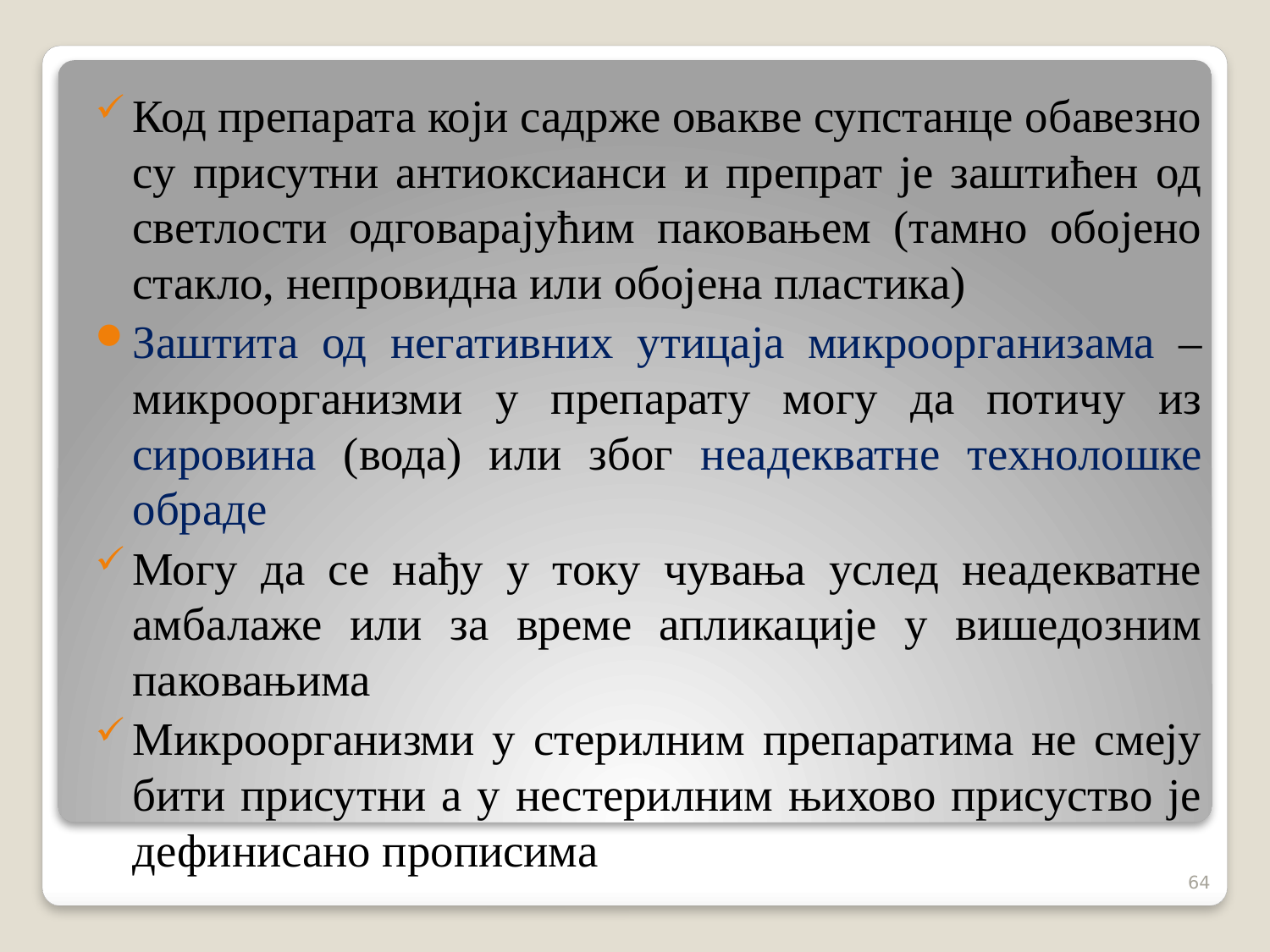

Код препарата који садрже овакве супстанце обавезно су присутни антиоксианси и препрат је заштићен од светлости одговарајућим паковањем (тамно обојено стакло, непровидна или обојена пластика)
Заштита од негативних утицаја микроорганизама – микроорганизми у препарату могу да потичу из сировина (вода) или због неадекватне технолошке обраде
Могу да се нађу у току чувања услед неадекватне амбалаже или за време апликације у вишедозним паковањима
Микроорганизми у стерилним препаратима не смеју бити присутни а у нестерилним њихово присуство је дефинисано прописима

64